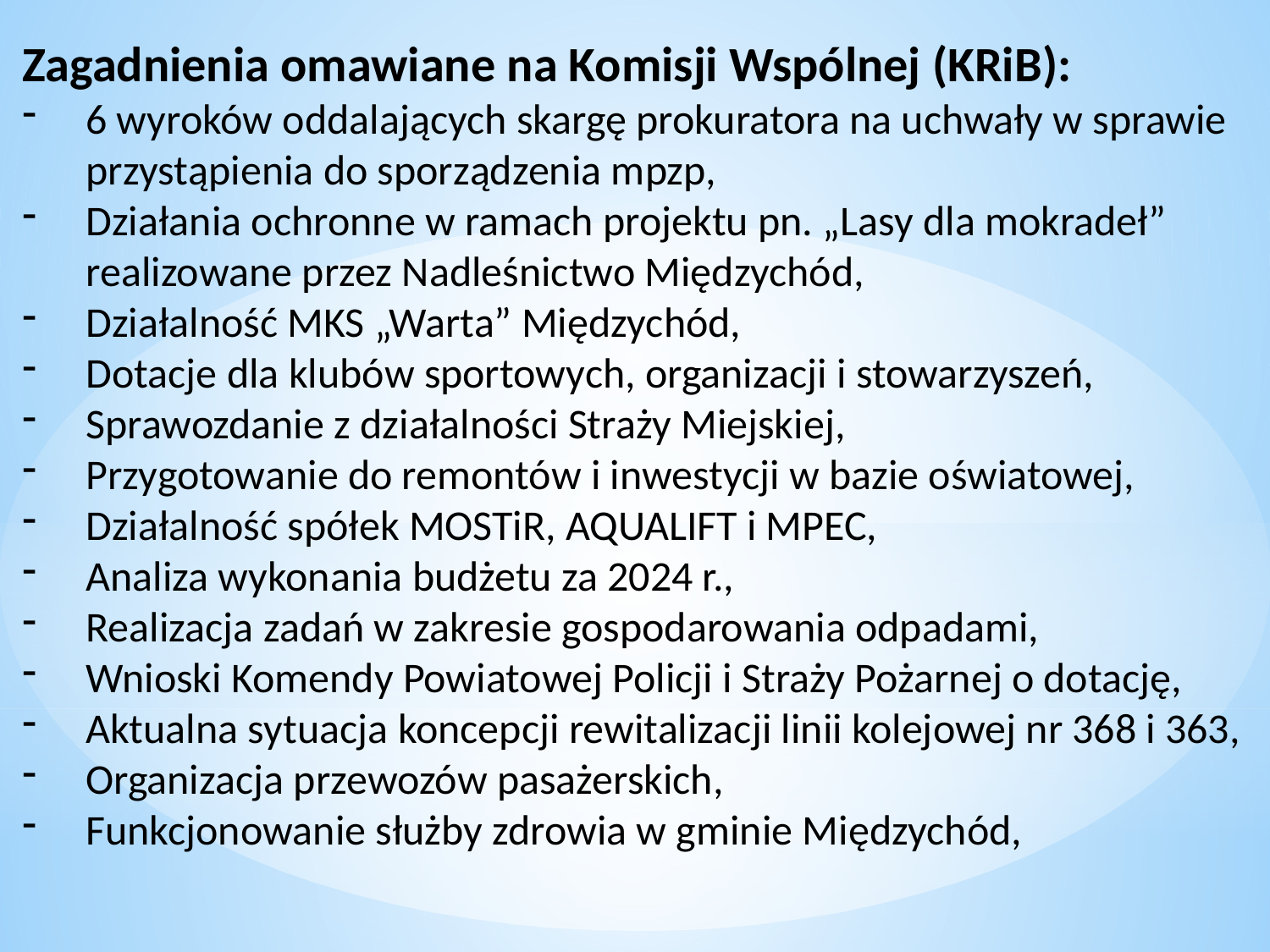

Zagadnienia omawiane na Komisji Wspólnej (KRiB):
6 wyroków oddalających skargę prokuratora na uchwały w sprawie przystąpienia do sporządzenia mpzp,
Działania ochronne w ramach projektu pn. „Lasy dla mokradeł” realizowane przez Nadleśnictwo Międzychód,
Działalność MKS „Warta” Międzychód,
Dotacje dla klubów sportowych, organizacji i stowarzyszeń,
Sprawozdanie z działalności Straży Miejskiej,
Przygotowanie do remontów i inwestycji w bazie oświatowej,
Działalność spółek MOSTiR, AQUALIFT i MPEC,
Analiza wykonania budżetu za 2024 r.,
Realizacja zadań w zakresie gospodarowania odpadami,
Wnioski Komendy Powiatowej Policji i Straży Pożarnej o dotację,
Aktualna sytuacja koncepcji rewitalizacji linii kolejowej nr 368 i 363,
Organizacja przewozów pasażerskich,
Funkcjonowanie służby zdrowia w gminie Międzychód,